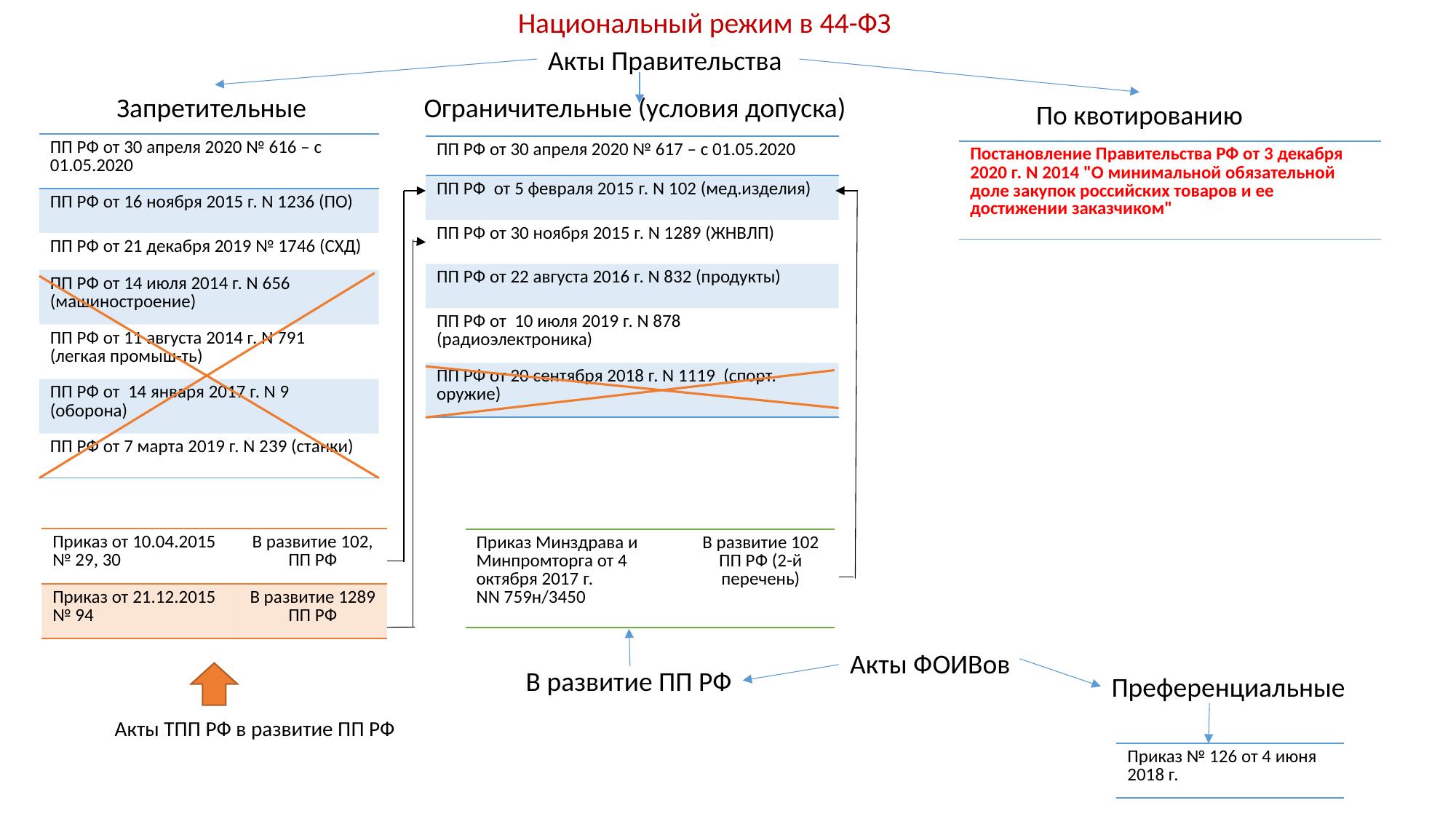

# Национальный режим в 44-ФЗ
Акты Правительства
Запретительные
Ограничительные (условия допуска)
По квотированию
| ПП РФ от 30 апреля 2020 № 616 – с 01.05.2020 |
| --- |
| ПП РФ от 16 ноября 2015 г. N 1236 (ПО) |
| ПП РФ от 21 декабря 2019 № 1746 (СХД) |
| ПП РФ от 14 июля 2014 г. N 656 (машиностроение) |
| ПП РФ от 11 августа 2014 г. N 791 (легкая промыш-ть) |
| ПП РФ от 14 января 2017 г. N 9 (оборона) |
| ПП РФ от 7 марта 2019 г. N 239 (станки) |
| ПП РФ от 30 апреля 2020 № 617 – с 01.05.2020 |
| --- |
| ПП РФ от 5 февраля 2015 г. N 102 (мед.изделия) |
| ПП РФ от 30 ноября 2015 г. N 1289 (ЖНВЛП) |
| ПП РФ от 22 августа 2016 г. N 832 (продукты) |
| ПП РФ от 10 июля 2019 г. N 878 (радиоэлектроника) |
| ПП РФ от 20 сентября 2018 г. N 1119 (спорт. оружие) |
| Постановление Правительства РФ от 3 декабря 2020 г. N 2014 "О минимальной обязательной доле закупок российских товаров и ее достижении заказчиком" |
| --- |
| Приказ от 10.04.2015 № 29, 30 | В развитие 102, ПП РФ |
| --- | --- |
| Приказ от 21.12.2015 № 94 | В развитие 1289 ПП РФ |
| Приказ Минздрава и Минпромторга от 4 октября 2017 г. NN 759н/3450 | В развитие 102 ПП РФ (2-й перечень) |
| --- | --- |
Акты ФОИВов
В развитие ПП РФ

Преференциальные
Акты ТПП РФ в развитие ПП РФ
| Приказ № 126 от 4 июня 2018 г. |
| --- |